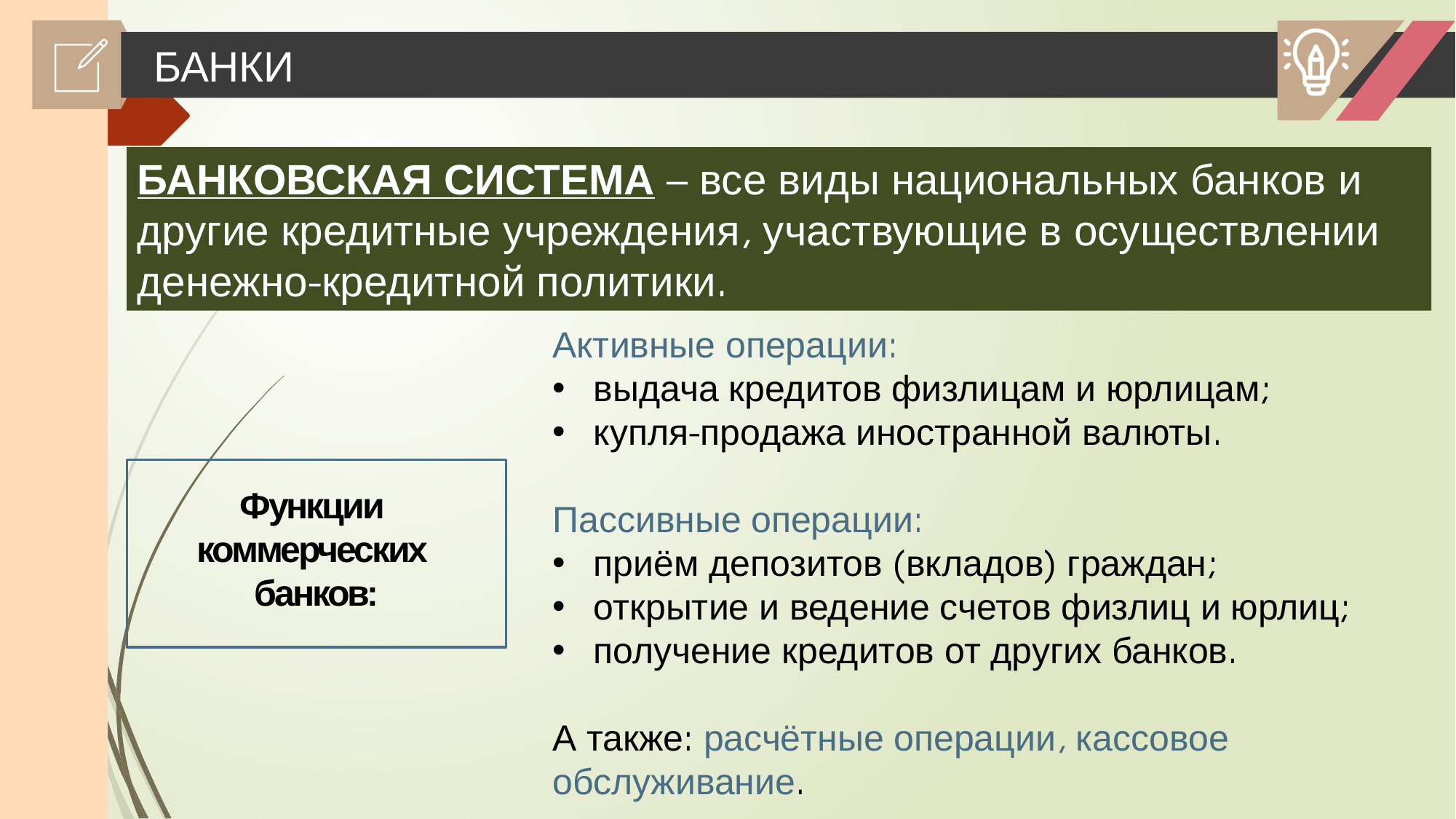

БАНКИ

БАНКОВСКАЯ СИСТЕМА – все виды национальных банков и другие кредитные учреждения, участвующие в осуществлении денежно-кредитной политики.
Активные операции:
выдача кредитов физлицам и юрлицам;
купля-продажа иностранной валюты.

Пассивные операции:
приём депозитов (вкладов) граждан;
открытие и ведение счетов физлиц и юрлиц;
получение кредитов от других банков.

А также: расчётные операции, кассовое обслуживание.
Функции
коммерческих
банков: